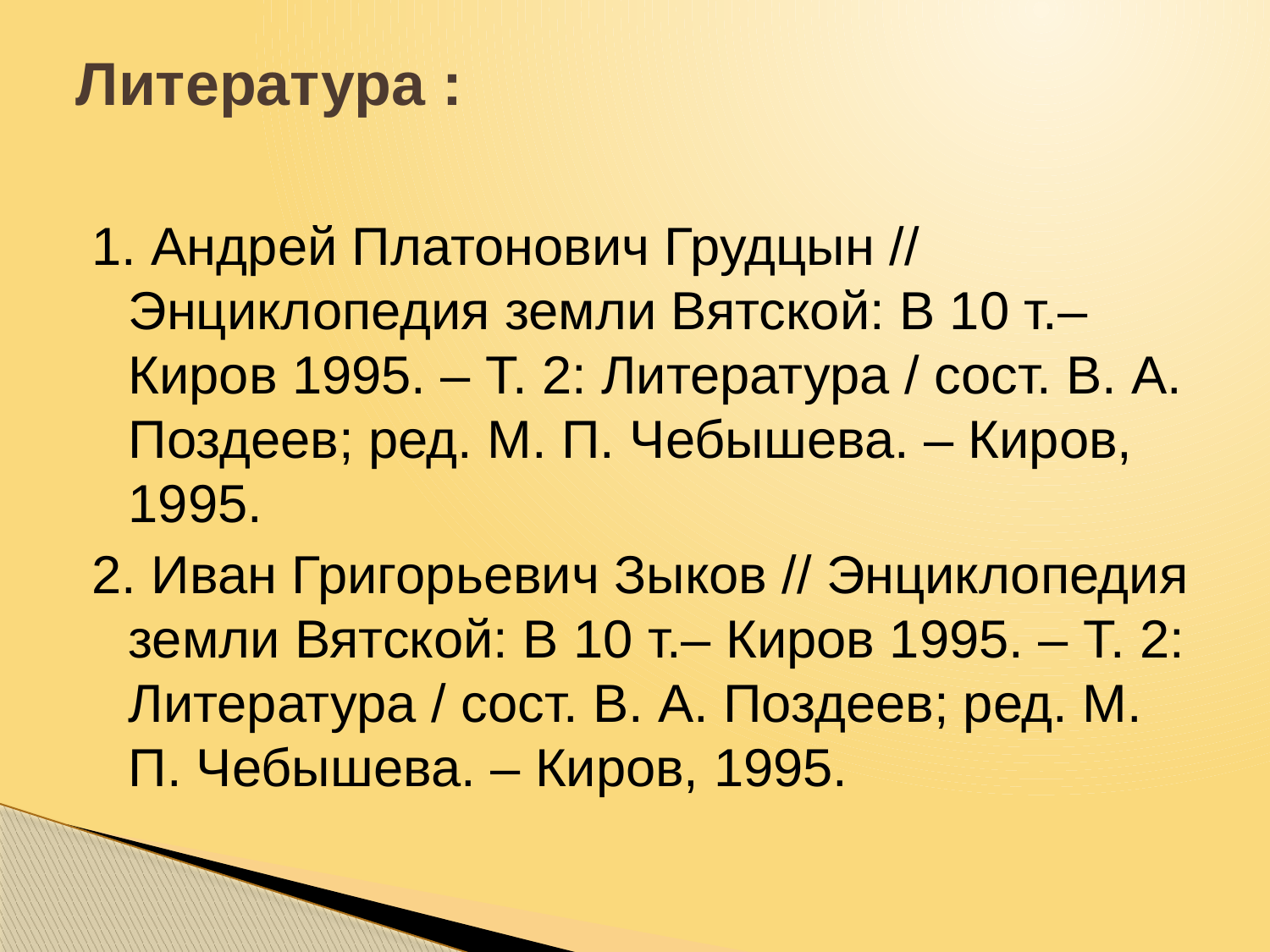

# Литература :
1. Андрей Платонович Грудцын //  Энциклопедия земли Вятской: В 10 т.– Киров 1995. – Т. 2: Литература / сост. В. А. Поздеев; ред. М. П. Чебышева. – Киров, 1995.
2. Иван Григорьевич Зыков // Энциклопедия земли Вятской: В 10 т.– Киров 1995. – Т. 2: Литература / сост. В. А. Поздеев; ред. М. П. Чебышева. – Киров, 1995.